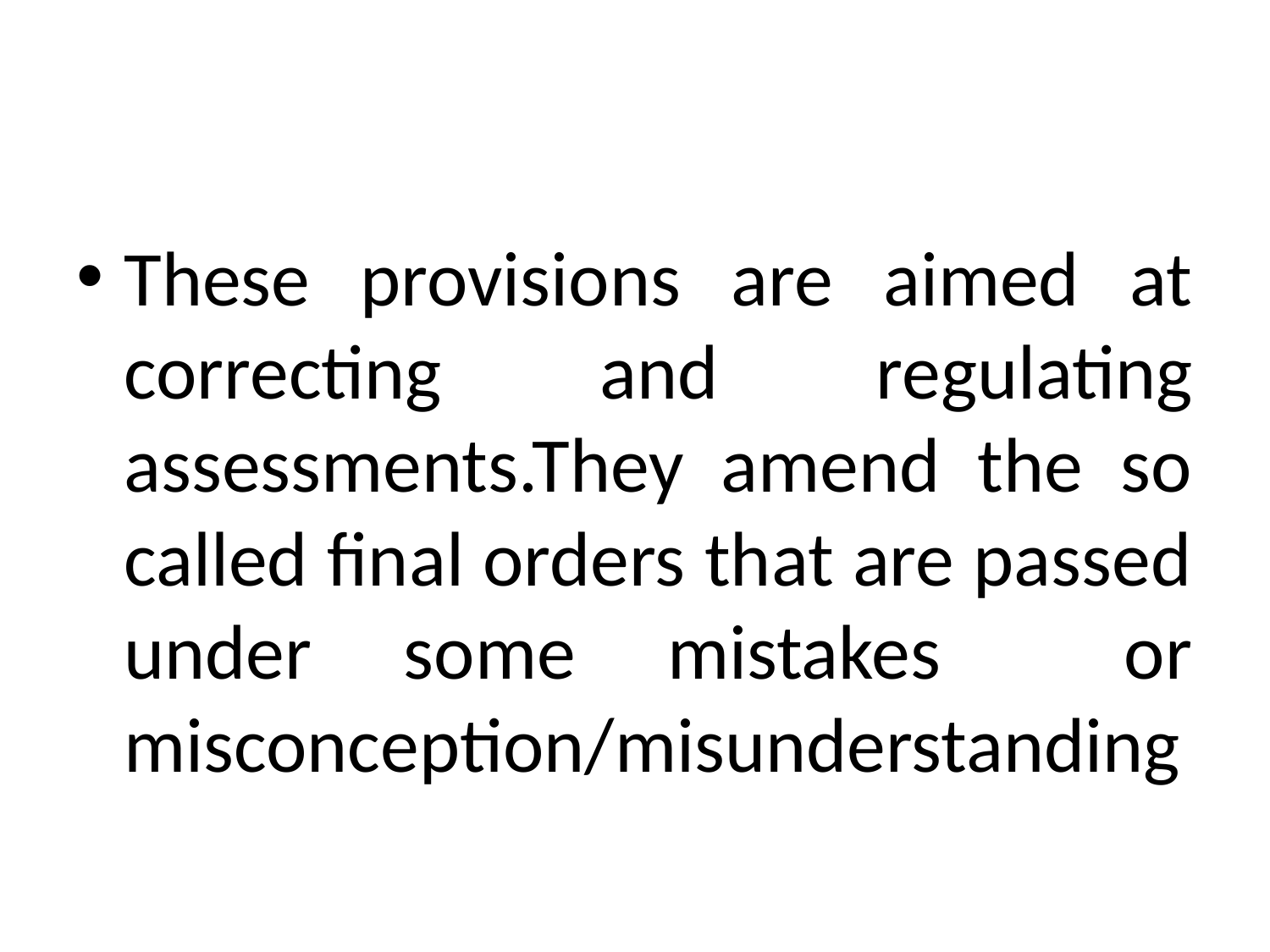

#
These provisions are aimed at correcting and regulating assessments.They amend the so called final orders that are passed under some mistakes  or misconception/misunderstanding